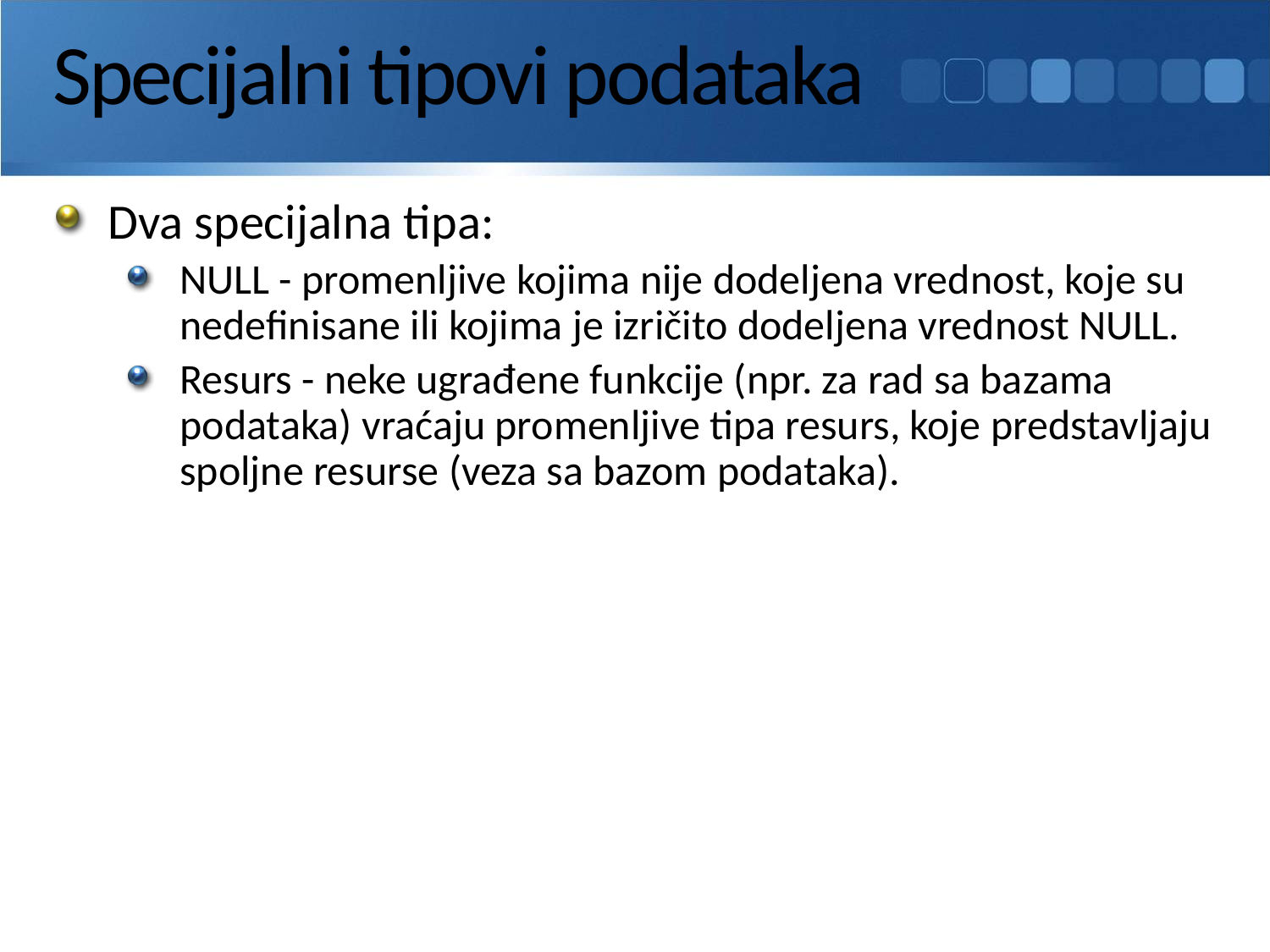

# Specijalni tipovi podataka
Dva specijalna tipa:
NULL - promenljive kojima nije dodeljena vrednost, koje su nedefinisane ili kojima je izričito dodeljena vrednost NULL.
Resurs - neke ugrađene funkcije (npr. za rad sa bazama podataka) vraćaju promenljive tipa resurs, koje predstavljaju spoljne resurse (veza sa bazom podataka).